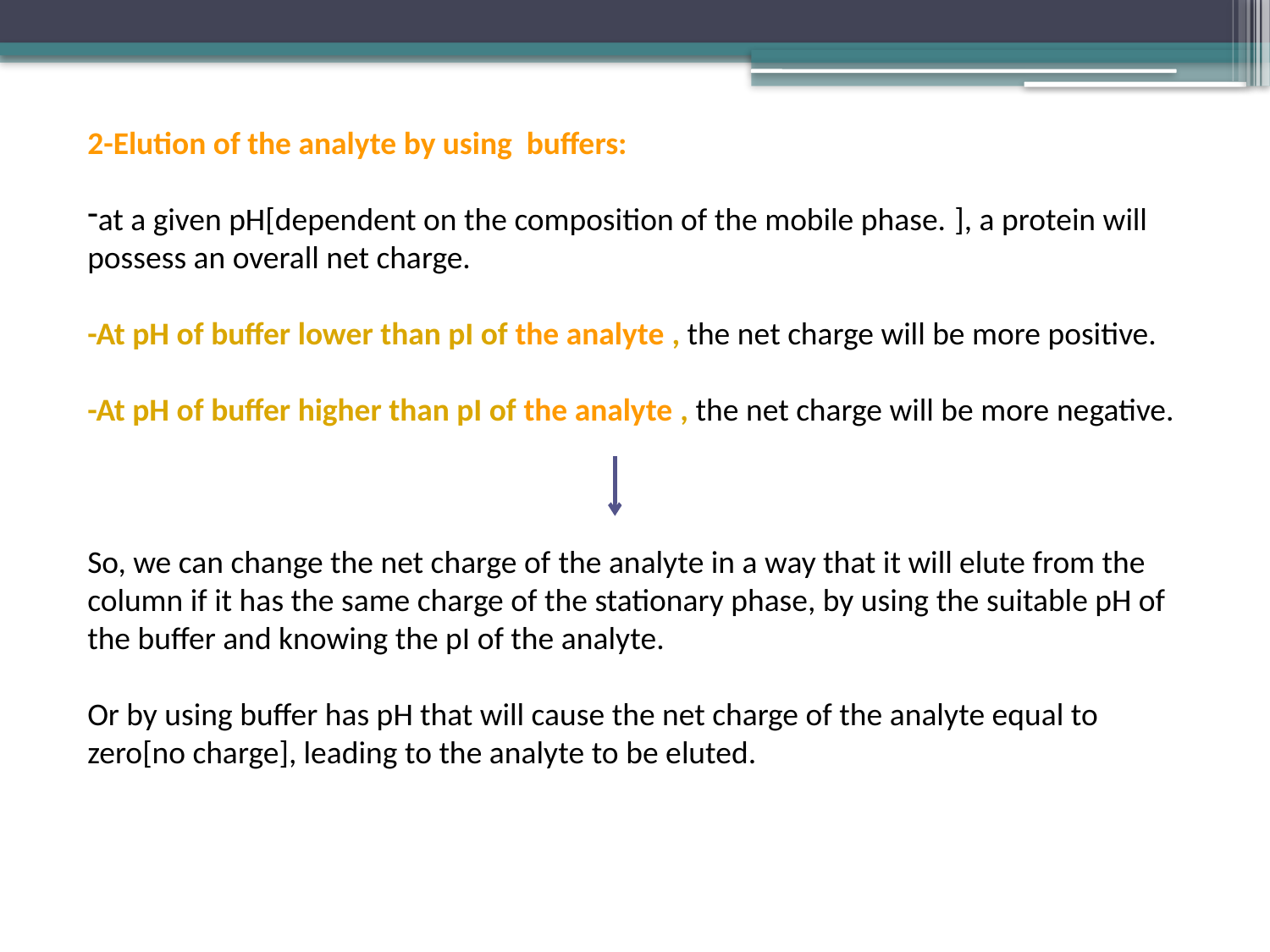

2-Elution of the analyte by using  buffers:

at a given pH[dependent on the composition of the mobile phase. ], a protein will possess an overall net charge.

-At pH of buffer lower than pI of the analyte , the net charge will be more positive.

-At pH of buffer higher than pI of the analyte , the net charge will be more negative.

So, we can change the net charge of the analyte in a way that it will elute from the column if it has the same charge of the stationary phase, by using the suitable pH of the buffer and knowing the pI of the analyte.

Or by using buffer has pH that will cause the net charge of the analyte equal to zero[no charge], leading to the analyte to be eluted.